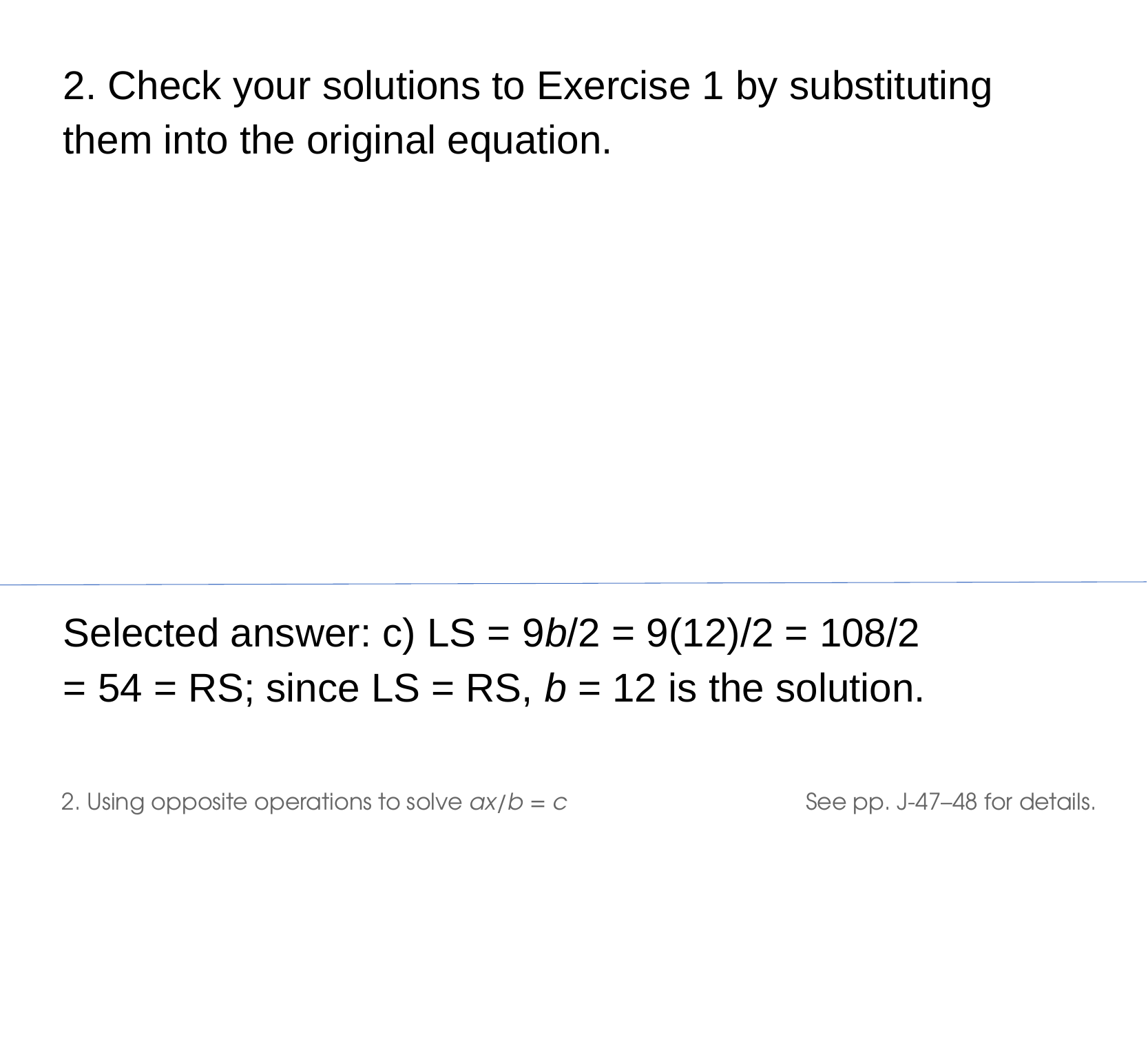

2. Check your solutions to Exercise 1 by substituting them into the original equation.
Selected answer: c) LS = 9b/2 = 9(12)/2 = 108/2
= 54 = RS; since LS = RS, b = 12 is the solution.
2. Using opposite operations to solve ax/b = c
See pp. J-47–48 for details.